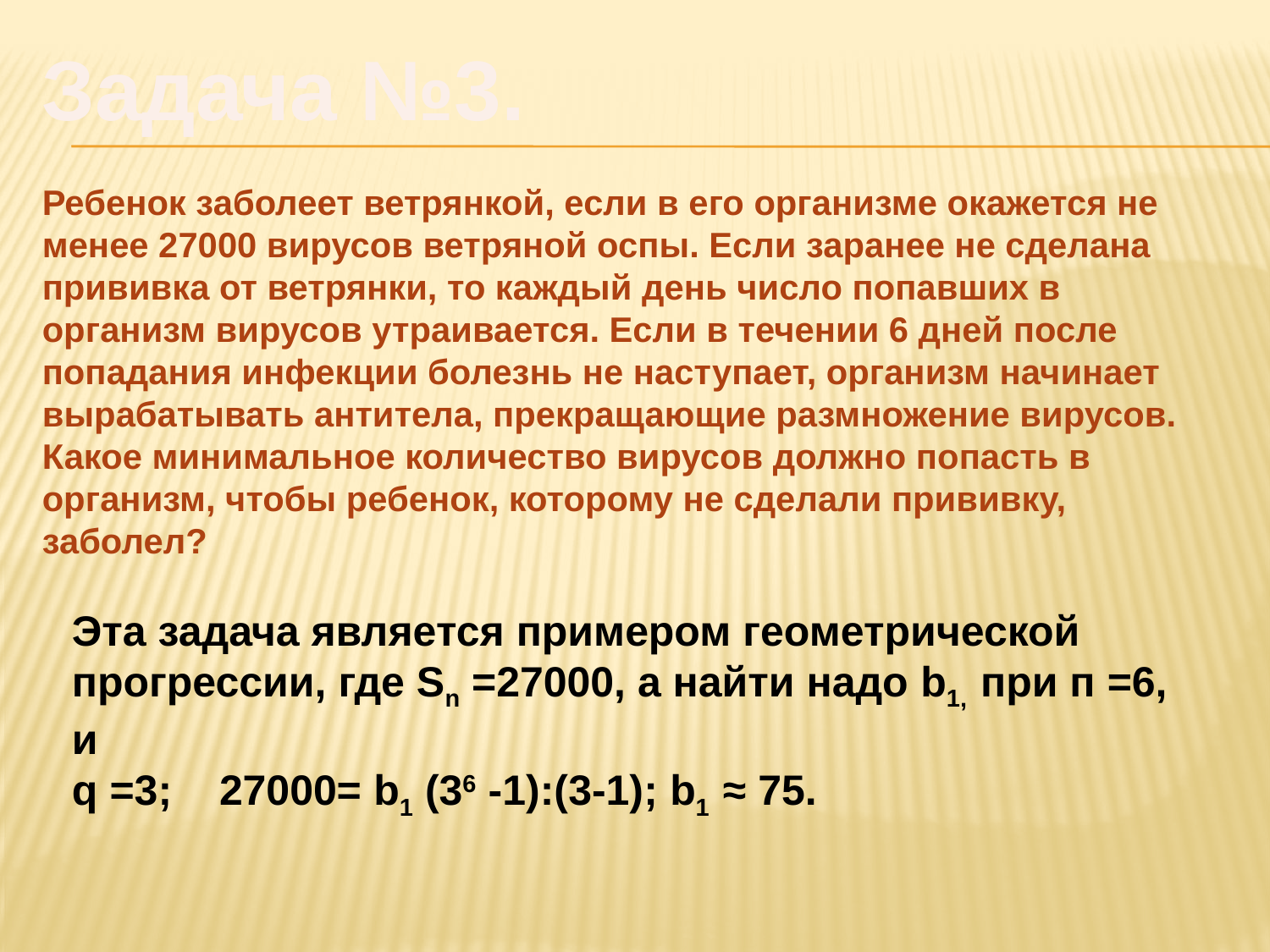

Задача №3.

Ребенок заболеет ветрянкой, если в его организме окажется не менее 27000 вирусов ветряной оспы. Если заранее не сделана прививка от ветрянки, то каждый день число попавших в организм вирусов утраивается. Если в течении 6 дней после попадания инфекции болезнь не наступает, организм начинает вырабатывать антитела, прекращающие размножение вирусов. Какое минимальное количество вирусов должно попасть в организм, чтобы ребенок, которому не сделали прививку, заболел?

Эта задача является примером геометрической прогрессии, где Sn =27000, а найти надо b1,  при п =6, и
q =3;    27000= b1 (36 -1):(3-1); b1  ≈ 75.